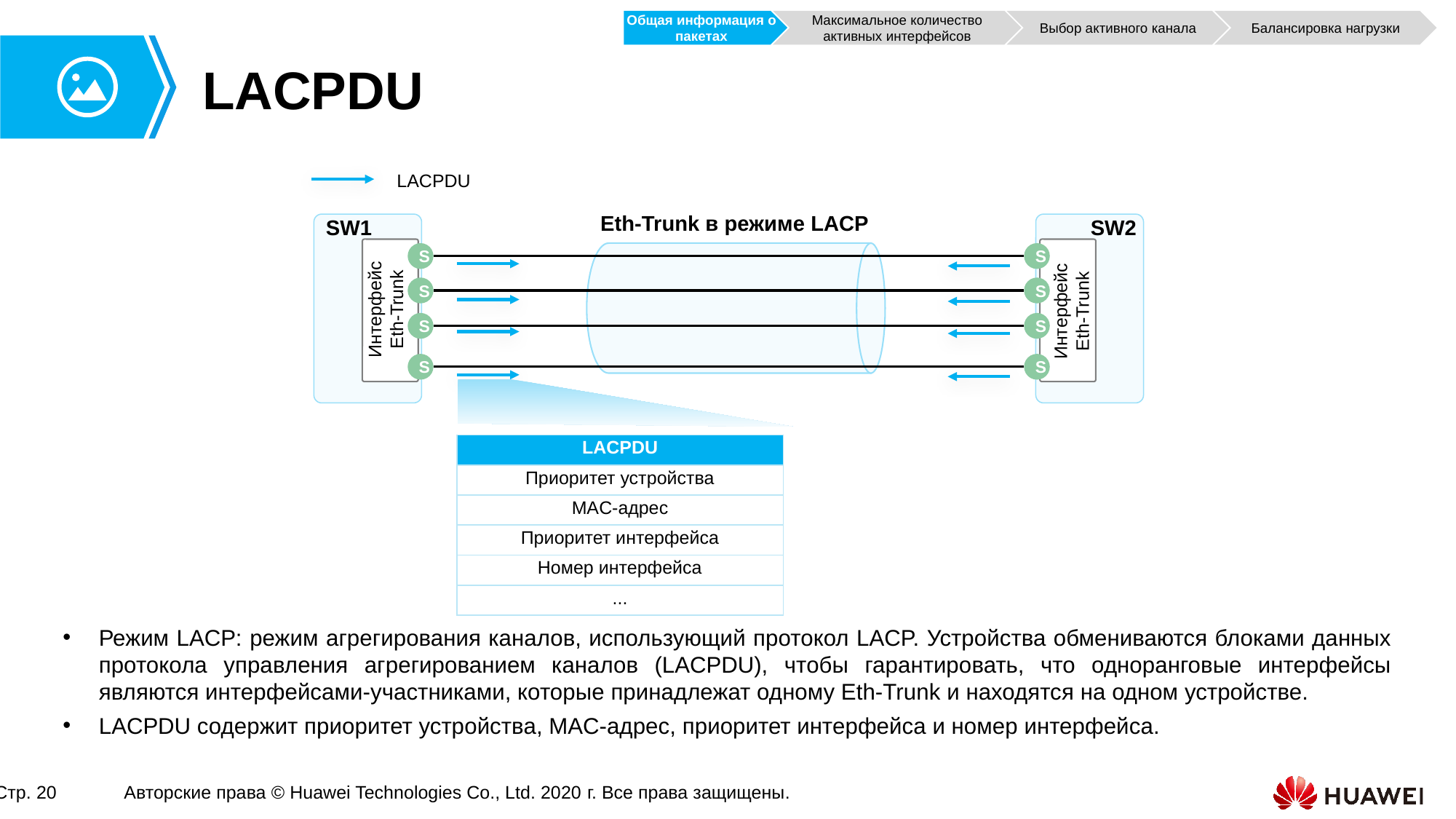

Общая информация о пакетах
Максимальное количество активных интерфейсов
Выбор активного канала
Балансировка нагрузки
# LACPDU
LACPDU
Eth-Trunk в режиме LACP
SW1
SW2

Интерфейс Eth-Trunk

Интерфейс Eth-Trunk

S
S

S
S
S
S
S
S

| LACPDU |
| --- |
| Приоритет устройства |
| MAC-адрес |
| Приоритет интерфейса |
| Номер интерфейса |
| ... |
Режим LACP: режим агрегирования каналов, использующий протокол LACP. Устройства обмениваются блоками данных протокола управления агрегированием каналов (LACPDU), чтобы гарантировать, что одноранговые интерфейсы являются интерфейсами-участниками, которые принадлежат одному Eth-Trunk и находятся на одном устройстве.
LACPDU содержит приоритет устройства, MAC-адрес, приоритет интерфейса и номер интерфейса.